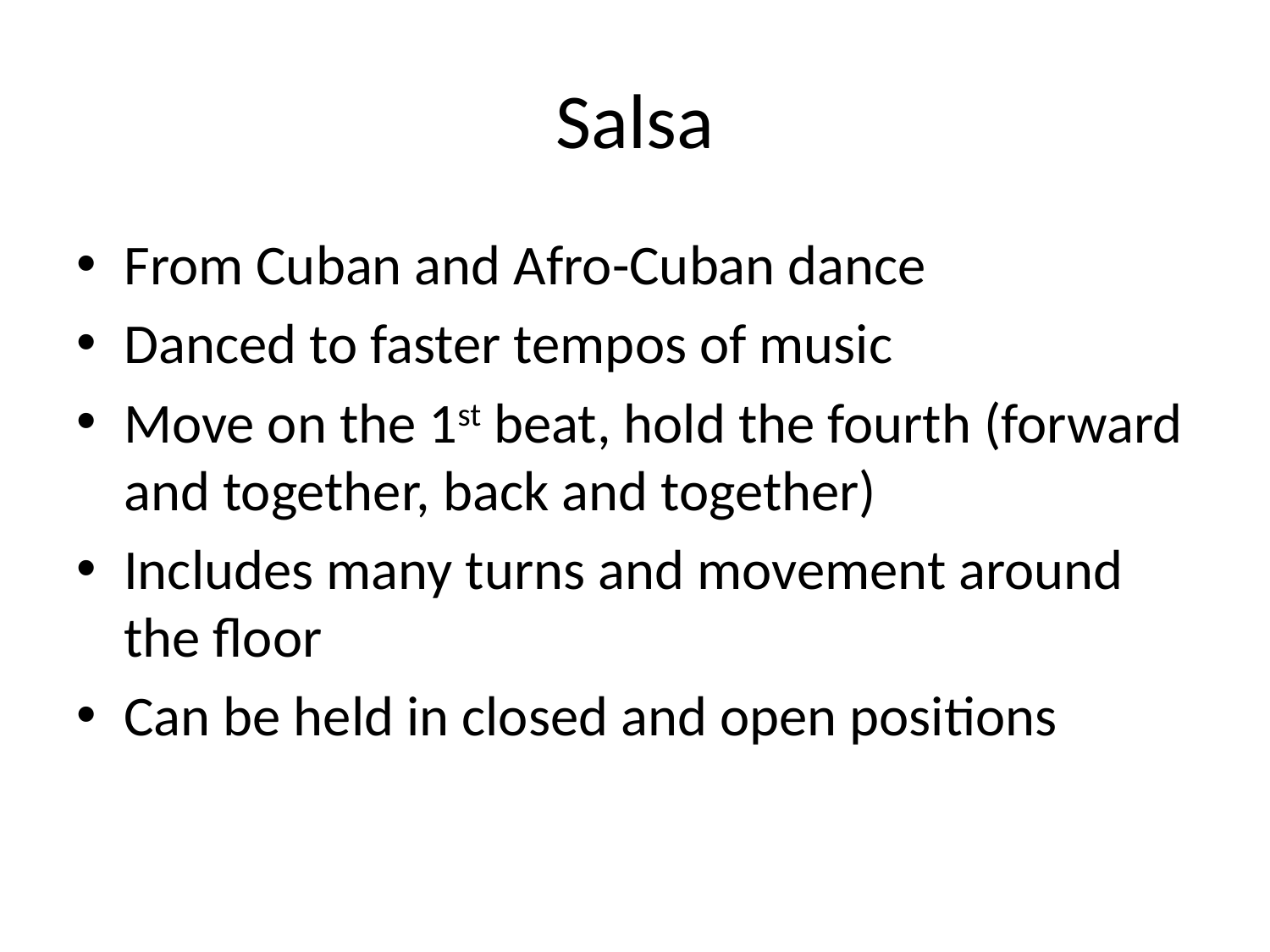

# Salsa
From Cuban and Afro-Cuban dance
Danced to faster tempos of music
Move on the 1st beat, hold the fourth (forward and together, back and together)
Includes many turns and movement around the floor
Can be held in closed and open positions